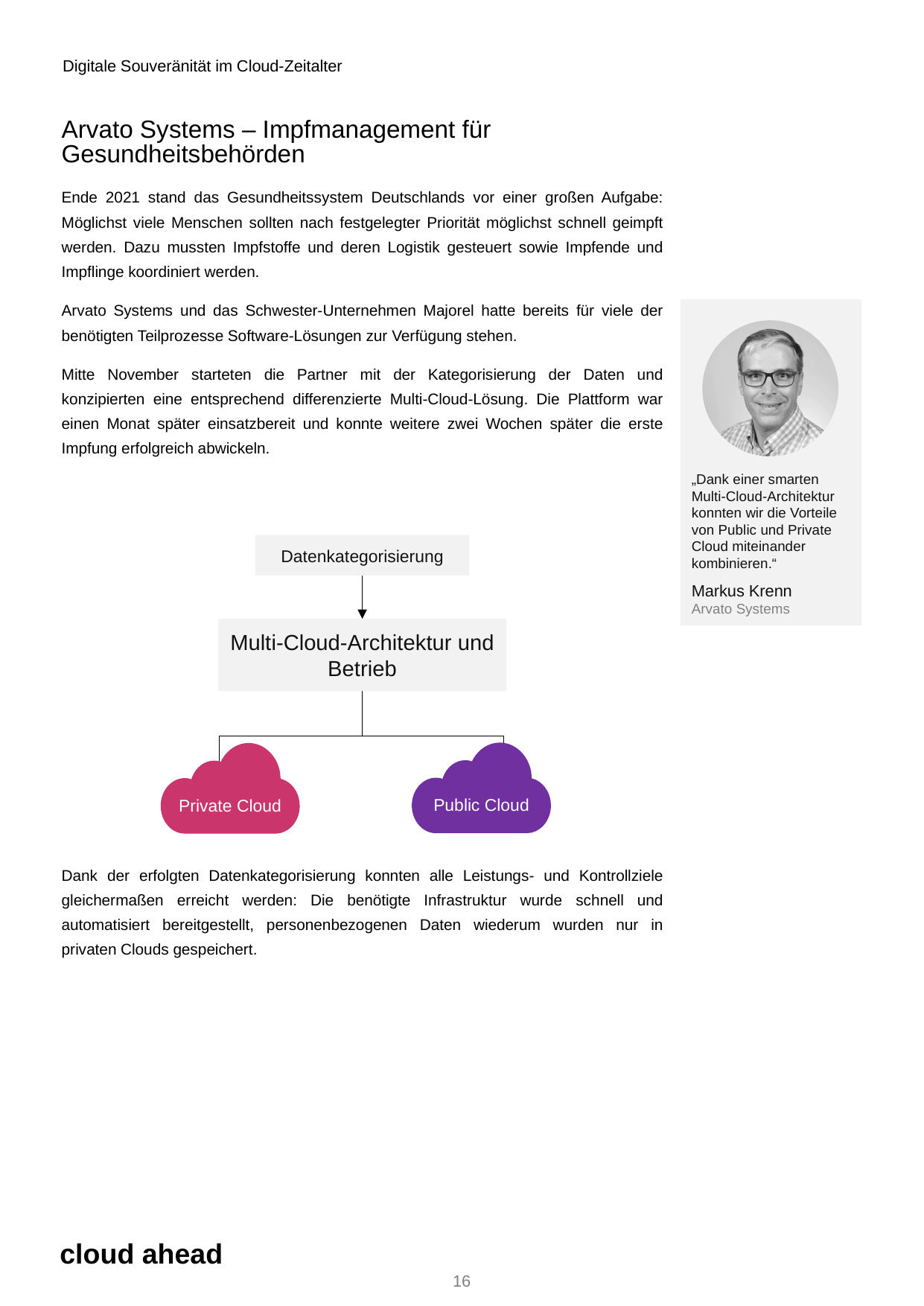

Arvato Systems – Impfmanagement für Gesundheitsbehörden
Ende 2021 stand das Gesundheitssystem Deutschlands vor einer großen Aufgabe: Möglichst viele Menschen sollten nach festgelegter Priorität möglichst schnell geimpft werden. Dazu mussten Impfstoffe und deren Logistik gesteuert sowie Impfende und Impflinge koordiniert werden.
Arvato Systems und das Schwester-Unternehmen Majorel hatte bereits für viele der benötigten Teilprozesse Software-Lösungen zur Verfügung stehen.
Mitte November starteten die Partner mit der Kategorisierung der Daten und konzipierten eine entsprechend differenzierte Multi-Cloud-Lösung. Die Plattform war einen Monat später einsatzbereit und konnte weitere zwei Wochen später die erste Impfung erfolgreich abwickeln.

Dank der erfolgten Datenkategorisierung konnten alle Leistungs- und Kontrollziele gleichermaßen erreicht werden: Die benötigte Infrastruktur wurde schnell und automatisiert bereitgestellt, personenbezogenen Daten wiederum wurden nur in privaten Clouds gespeichert.

„Dank einer smarten Multi-Cloud-Architektur konnten wir die Vorteile von Public und Private Cloud miteinander kombinieren.“
Markus Krenn
Arvato Systems

Datenkategorisierung
Multi-Cloud-Architektur und Betrieb

Public Cloud
Private Cloud
16